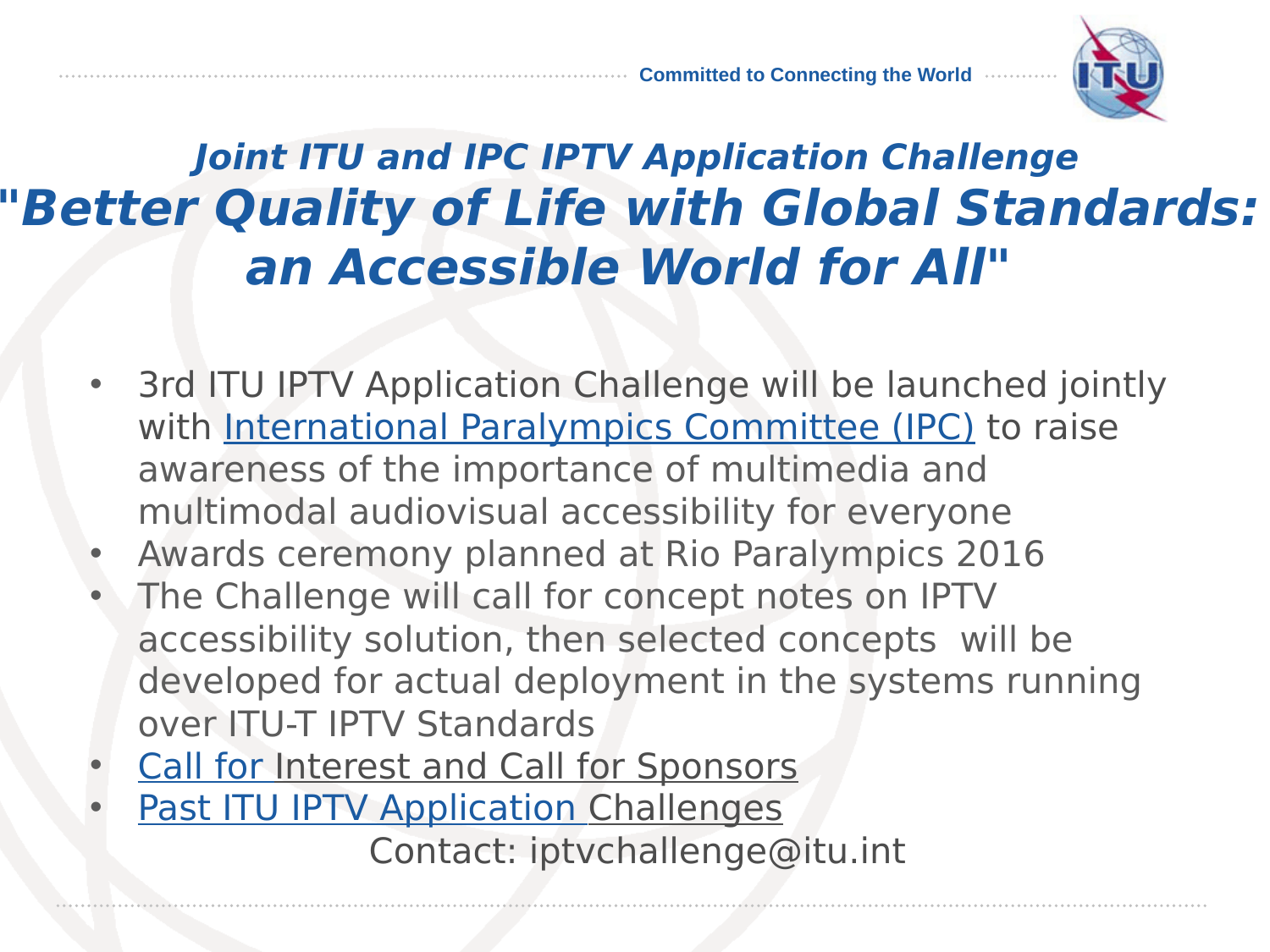

# Joint ITU and IPC IPTV Application Challenge "Better Quality of Life with Global Standards: an Accessible World for All"
3rd ITU IPTV Application Challenge will be launched jointly with International Paralympics Committee (IPC) to raise awareness of the importance of multimedia and multimodal audiovisual accessibility for everyone
Awards ceremony planned at Rio Paralympics 2016
The Challenge will call for concept notes on IPTV accessibility solution, then selected concepts  will be developed for actual deployment in the systems running over ITU-T IPTV Standards
Call for Interest and Call for Sponsors
Past ITU IPTV Application Challenges
Contact: iptvchallenge@itu.int